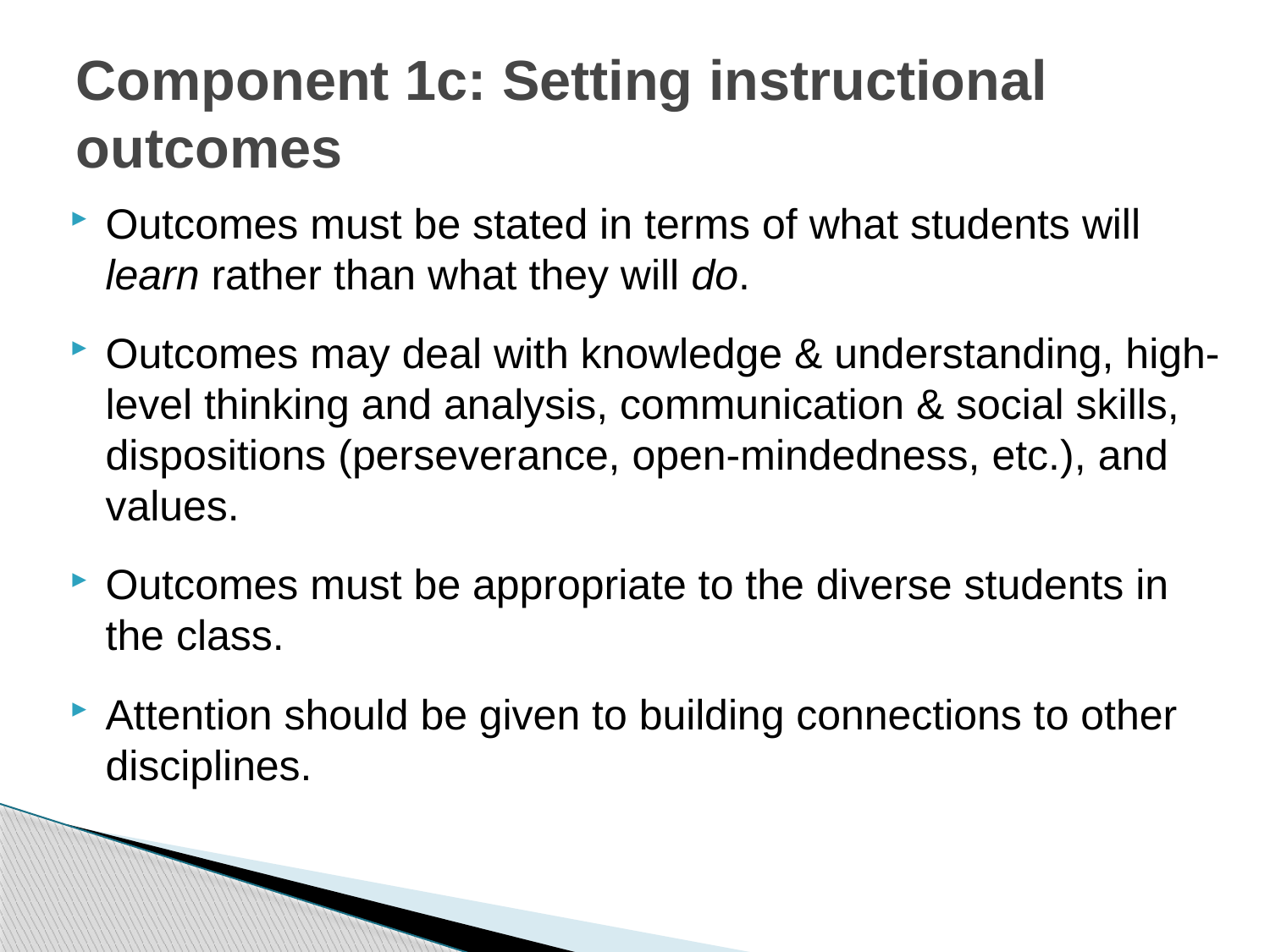

Component 1c: Setting instructional outcomes
Outcomes must be stated in terms of what students will learn rather than what they will do.
Outcomes may deal with knowledge & understanding, high-level thinking and analysis, communication & social skills, dispositions (perseverance, open-mindedness, etc.), and values.
Outcomes must be appropriate to the diverse students in the class.
Attention should be given to building connections to other disciplines.